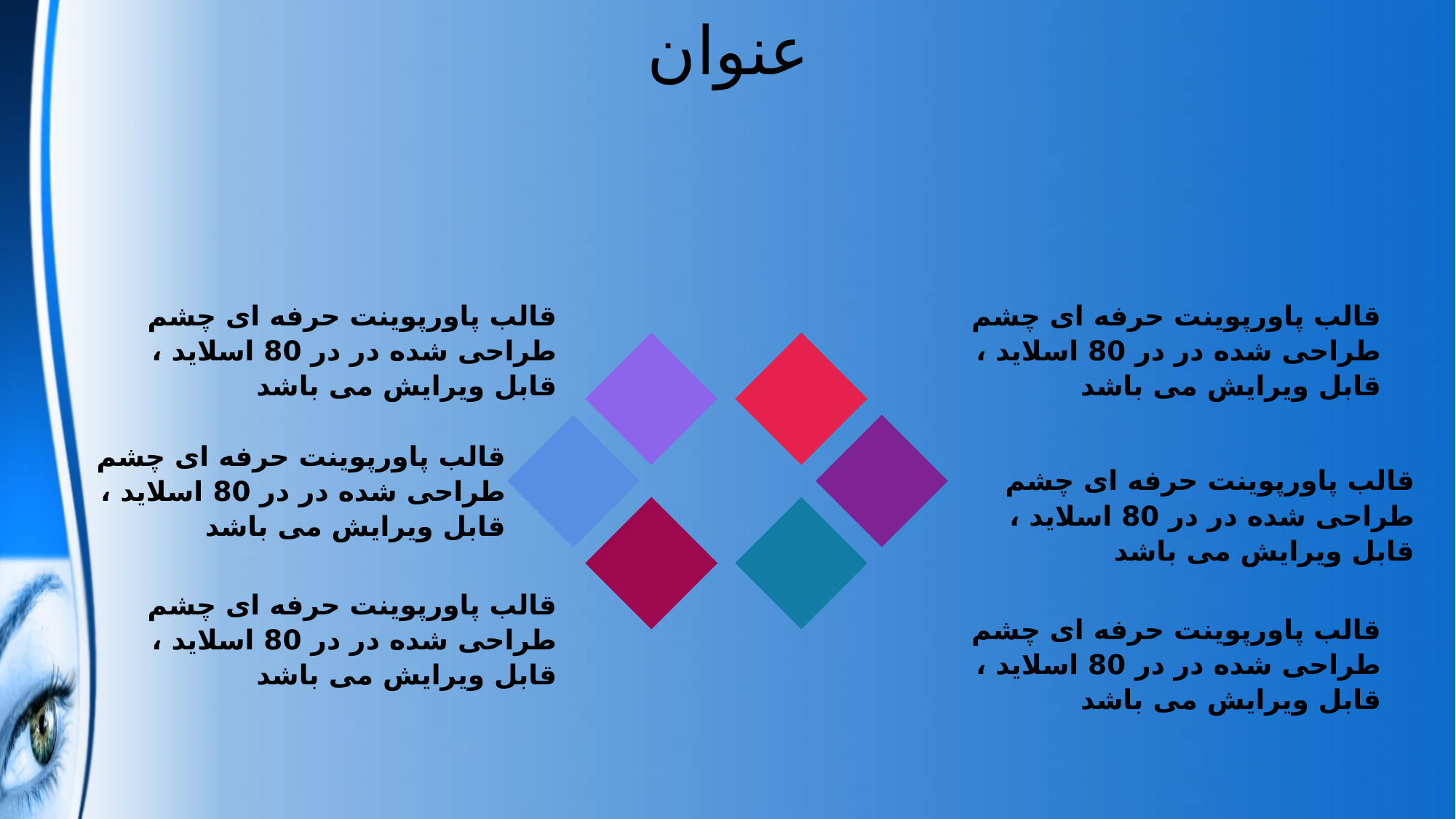

عنوان
قالب پاورپوينت حرفه ای چشم طراحی شده در در 80 اسلاید ، قابل ویرایش می باشد
قالب پاورپوينت حرفه ای چشم طراحی شده در در 80 اسلاید ، قابل ویرایش می باشد

قالب پاورپوينت حرفه ای چشم طراحی شده در در 80 اسلاید ، قابل ویرایش می باشد
قالب پاورپوينت حرفه ای چشم طراحی شده در در 80 اسلاید ، قابل ویرایش می باشد
قالب پاورپوينت حرفه ای چشم طراحی شده در در 80 اسلاید ، قابل ویرایش می باشد
قالب پاورپوينت حرفه ای چشم طراحی شده در در 80 اسلاید ، قابل ویرایش می باشد